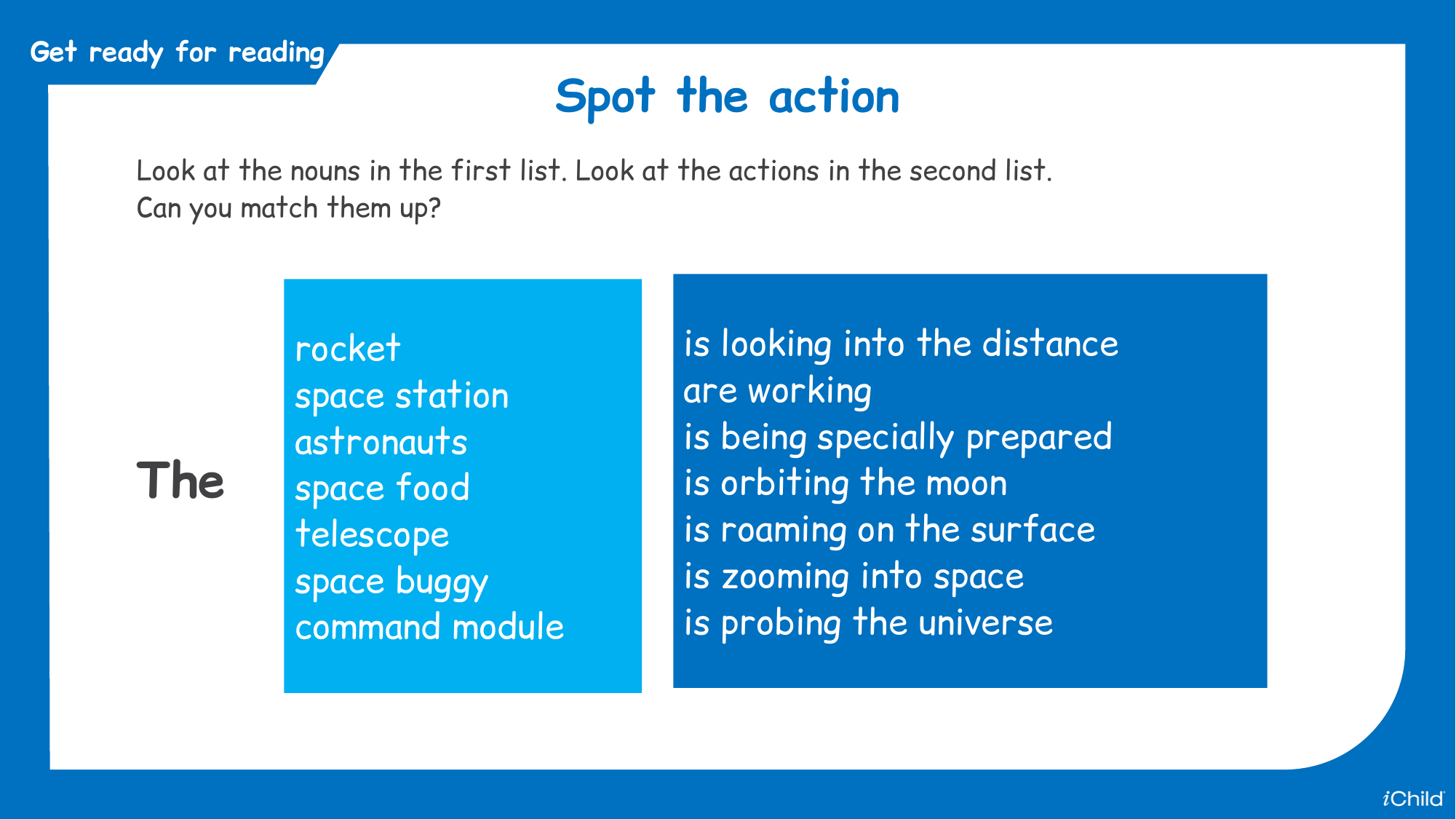

Get ready for reading
Spot the action
Look at the nouns in the first list. Look at the actions in the second list.
Can you match them up?
is looking into the distance
are working
is being specially prepared
is orbiting the moon
is roaming on the surface
is zooming into space
is probing the universe
rocket
space station
astronauts
space food
telescope
space buggy
command module
The